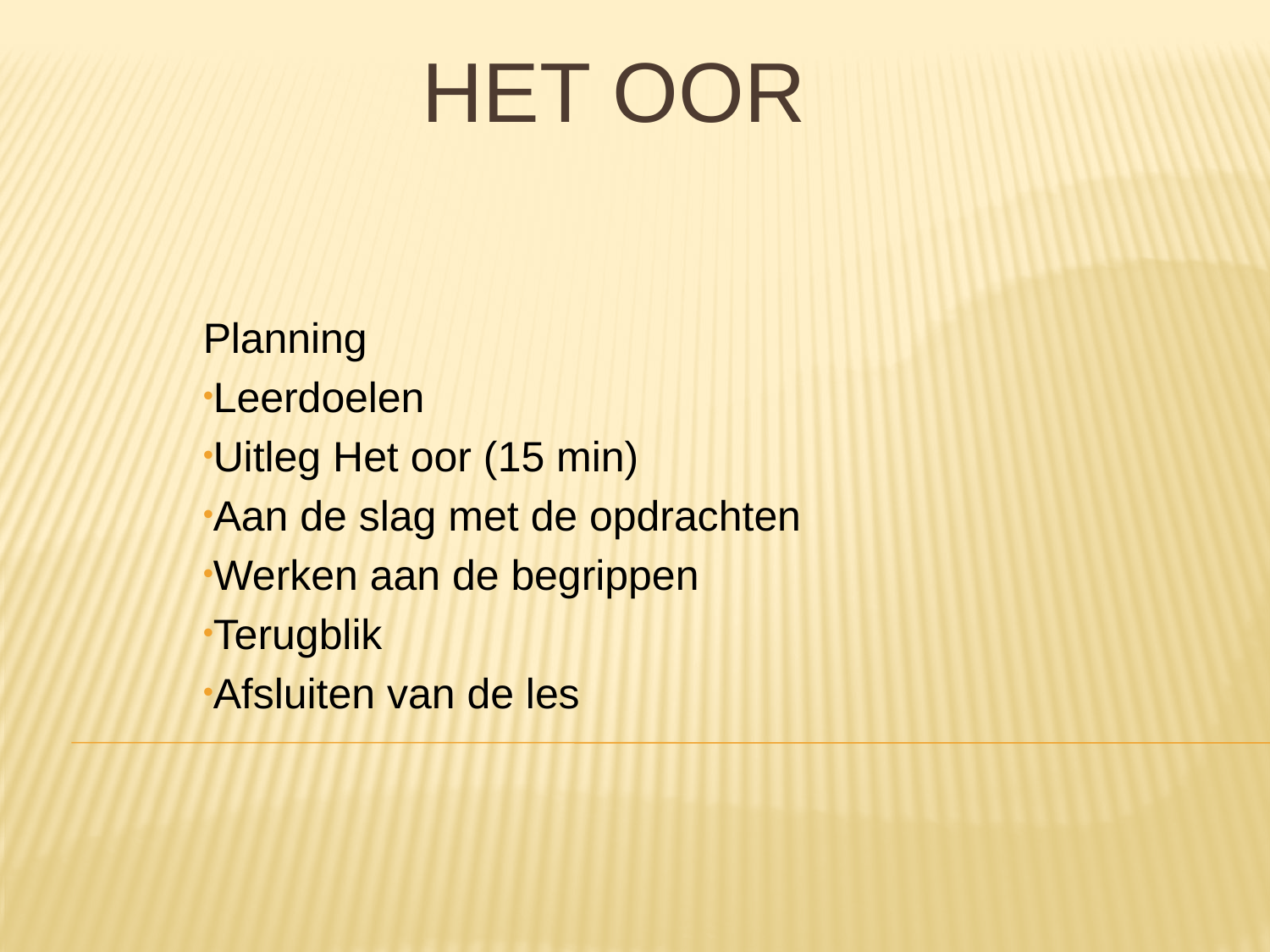

# Het oor
Planning
Leerdoelen
Uitleg Het oor (15 min)
Aan de slag met de opdrachten
Werken aan de begrippen
Terugblik
Afsluiten van de les